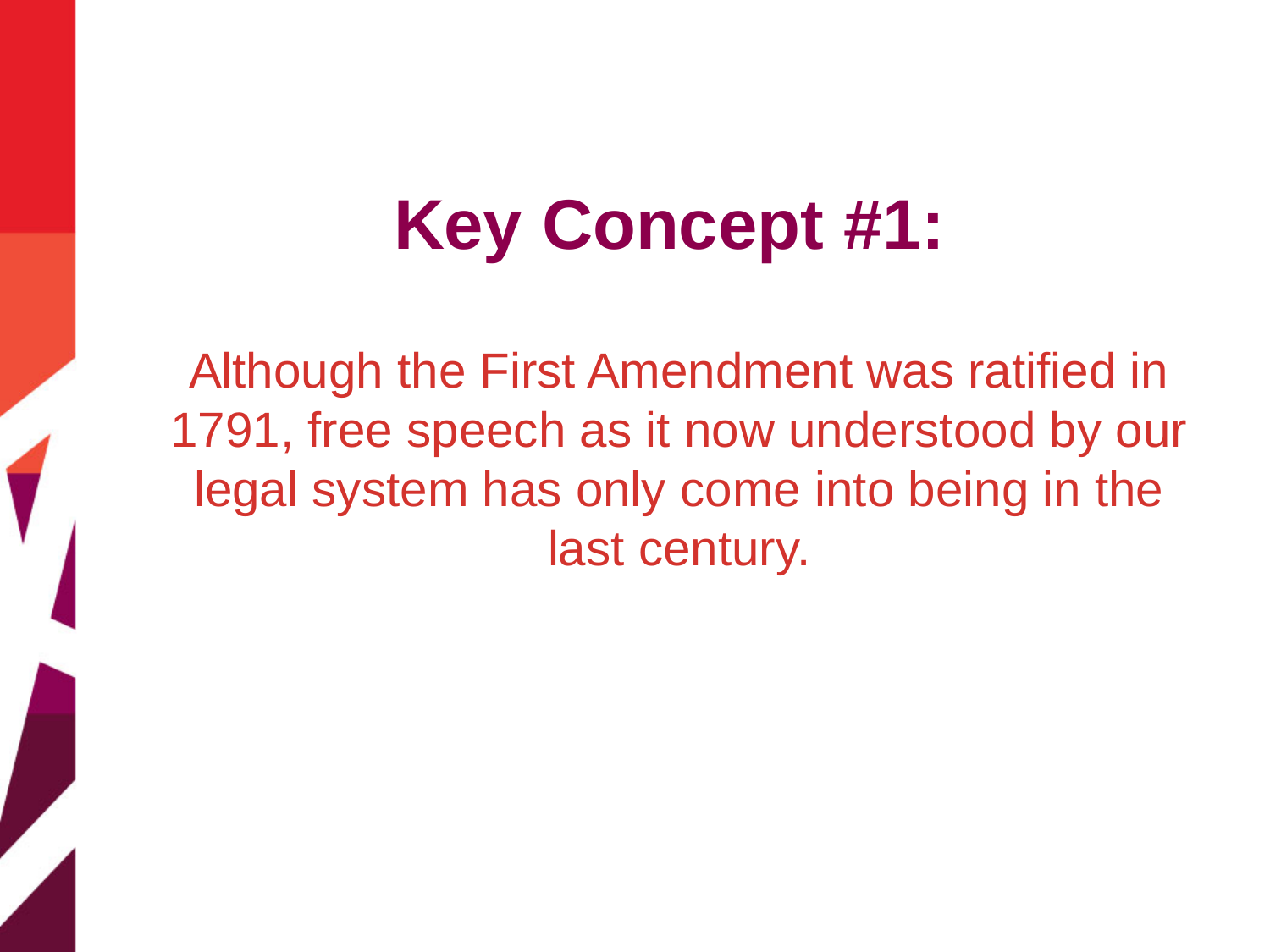

# Key Concept #1:
Although the First Amendment was ratified in 1791, free speech as it now understood by our legal system has only come into being in the last century.